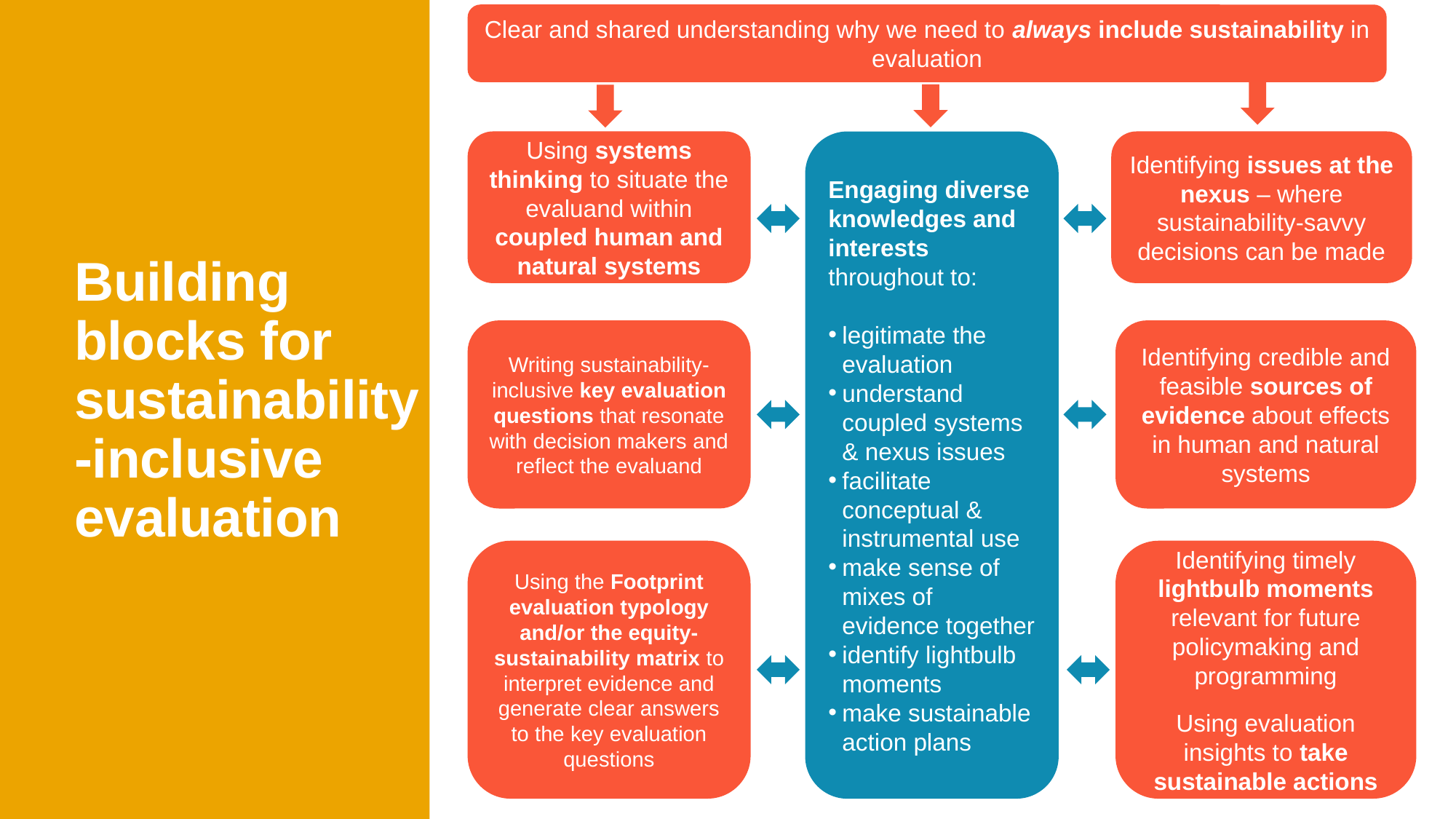

Clear and shared understanding why we need to always include sustainability in evaluation

# Building blocks for sustainability-inclusive evaluation
Engaging diverse knowledges and interests throughout to:
legitimate the evaluation
understand coupled systems & nexus issues
facilitate conceptual & instrumental use
make sense of mixes of evidence together
identify lightbulb moments
make sustainable action plans
Identifying issues at the nexus – where sustainability-savvy decisions can be made
Using systems thinking to situate the evaluand within coupled human and natural systems

Writing sustainability-inclusive key evaluation questions that resonate with decision makers and reflect the evaluand
Identifying credible and feasible sources of evidence about effects in human and natural systems

Using the Footprint evaluation typology and/or the equity-sustainability matrix to interpret evidence and generate clear answers to the key evaluation questions
Identifying timely lightbulb moments relevant for future policymaking and programming

Using evaluation insights to take sustainable actions